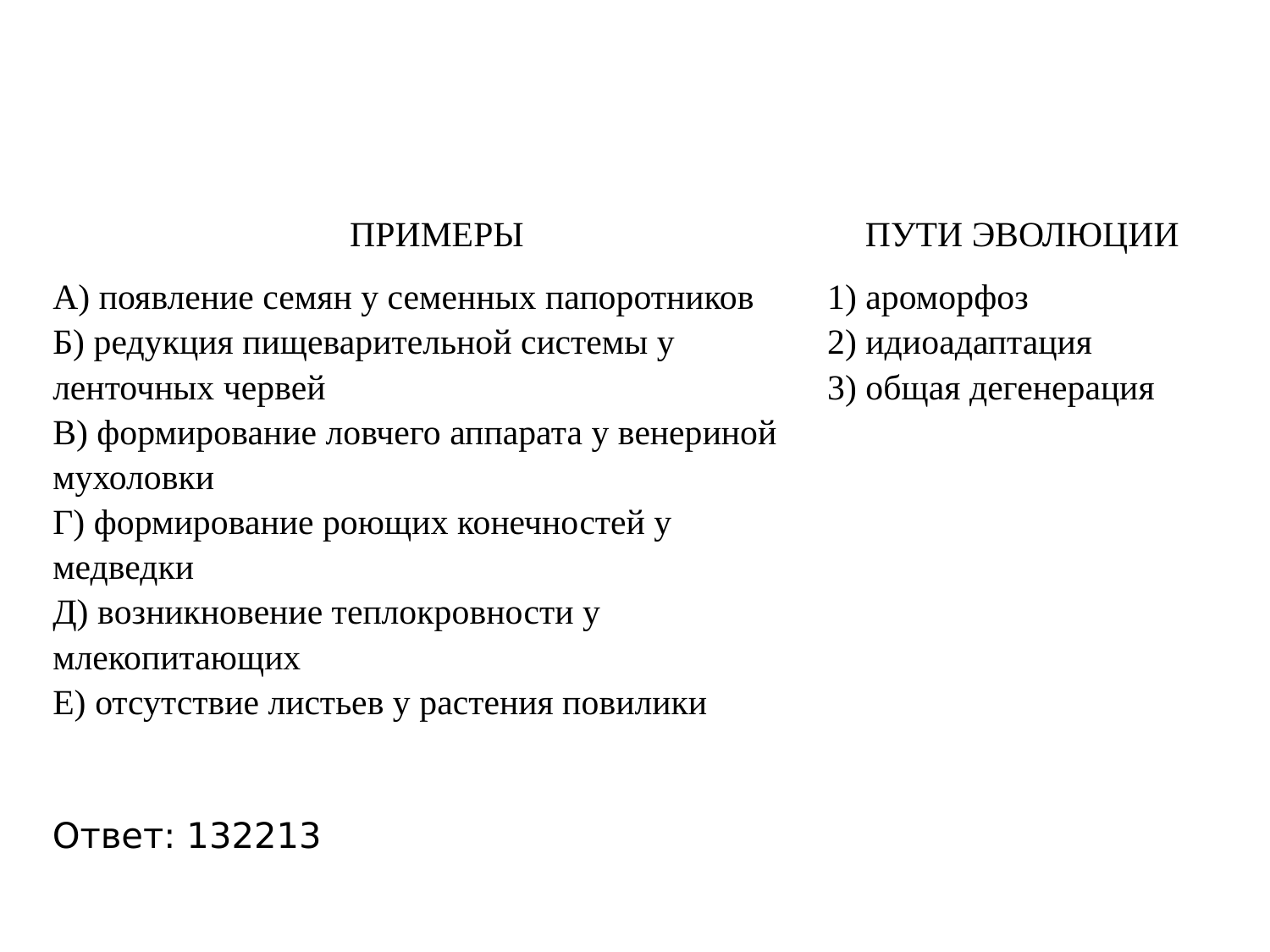

| ПРИМЕРЫ | ПУТИ ЭВОЛЮЦИИ |
| --- | --- |
| А) появление семян у семенных папоротников Б) редукция пищеварительной системы у ленточных червей В) формирование ловчего аппарата у венериной мухоловки Г) формирование роющих конечностей у медведки Д) возникновение теплокровности у млекопитающих Е) отсутствие листьев у растения повилики | 1) ароморфоз 2) идиоадаптация 3) общая дегенерация |

Ответ: 132213